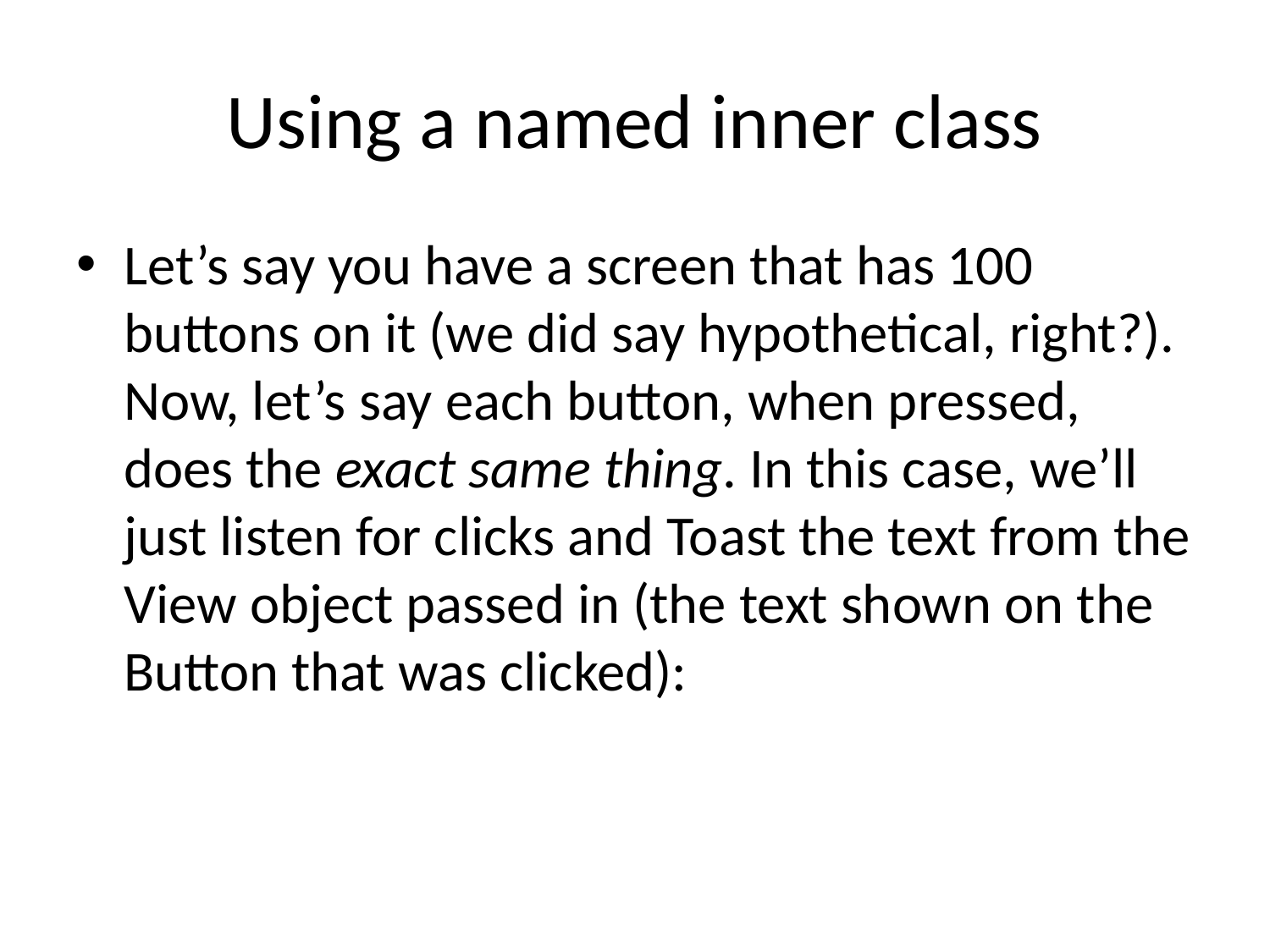

# Using a named inner class
Let’s say you have a screen that has 100 buttons on it (we did say hypothetical, right?). Now, let’s say each button, when pressed, does the exact same thing. In this case, we’ll just listen for clicks and Toast the text from the View object passed in (the text shown on the Button that was clicked):